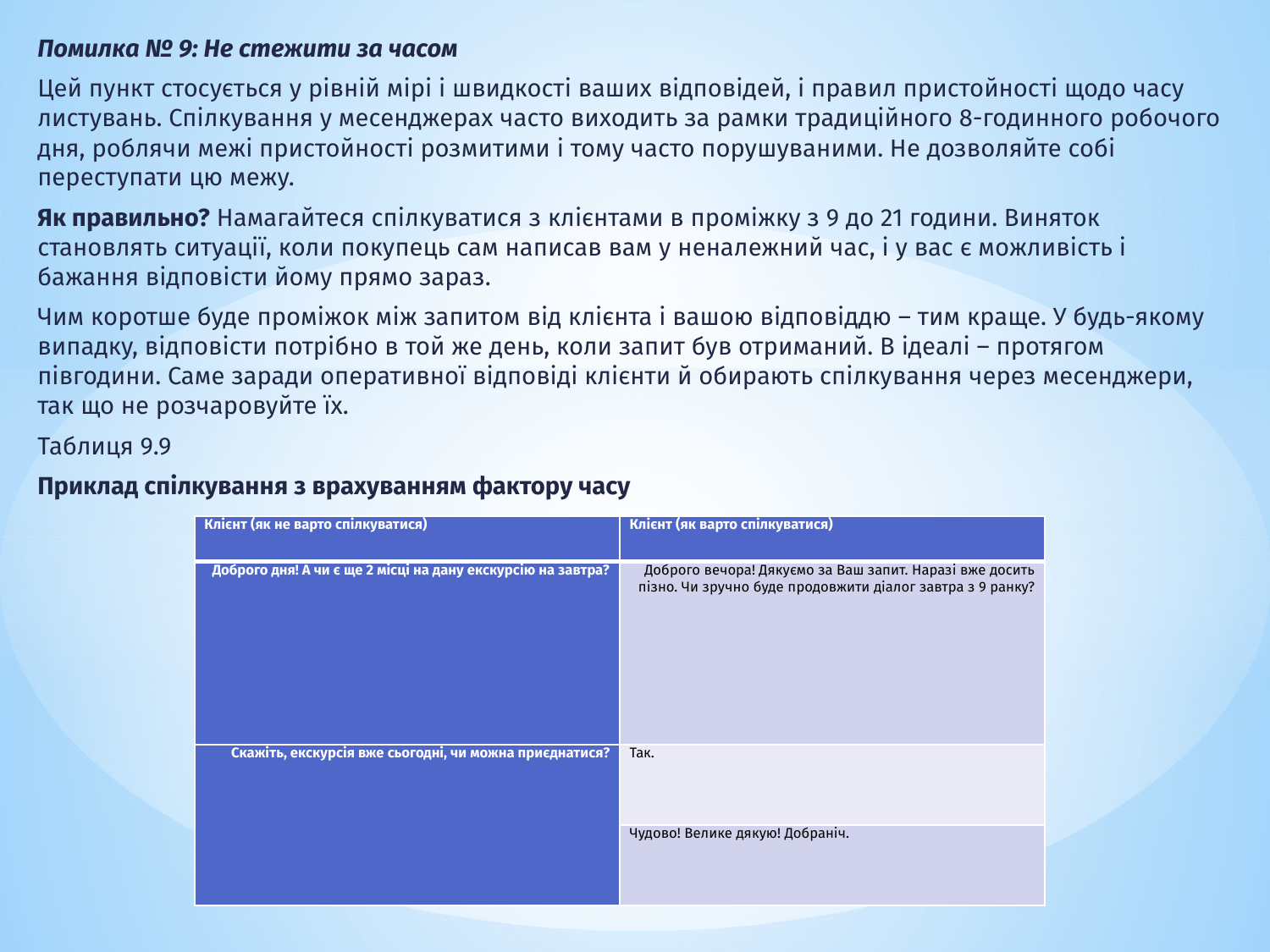

Помилка № 9: Не стежити за часом
Цей пункт стосується у рівній мірі і швидкості ваших відповідей, і правил пристойності щодо часу листувань. Спілкування у месенджерах часто виходить за рамки традиційного 8-годинного робочого дня, роблячи межі пристойності розмитими і тому часто порушуваними. Не дозволяйте собі переступати цю межу.
Як правильно? Намагайтеся спілкуватися з клієнтами в проміжку з 9 до 21 години. Виняток становлять ситуації, коли покупець сам написав вам у неналежний час, і у вас є можливість і бажання відповісти йому прямо зараз.
Чим коротше буде проміжок між запитом від клієнта і вашою відповіддю – тим краще. У будь-якому випадку, відповісти потрібно в той же день, коли запит був отриманий. В ідеалі – протягом півгодини. Саме заради оперативної відповіді клієнти й обирають спілкування через месенджери, так що не розчаровуйте їх.
Таблиця 9.9
Приклад спілкування з врахуванням фактору часу

| Клієнт (як не варто спілкуватися) | Клієнт (як варто спілкуватися) |
| --- | --- |
| Доброго дня! А чи є ще 2 місці на дану екскурсію на завтра? | Доброго вечора! Дякуємо за Ваш запит. Наразі вже досить пізно. Чи зручно буде продовжити діалог завтра з 9 ранку? |
| Скажіть, екскурсія вже сьогодні, чи можна приєднатися? | Так. |
|  | Чудово! Велике дякую! Добраніч. |